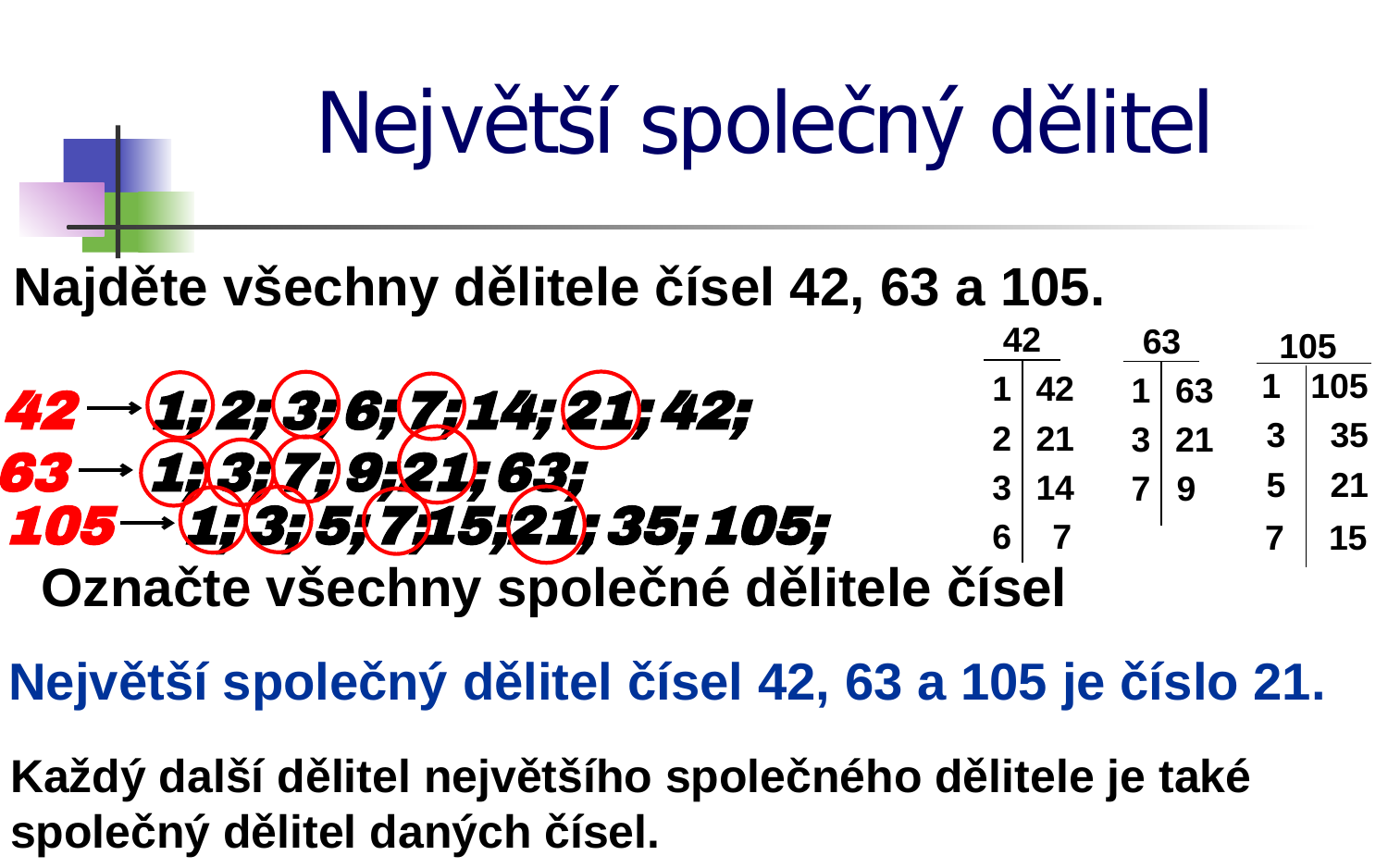

# Největší společný dělitel
Najděte všechny dělitele čísel 42, 63 a 105.
42
63
105
1
105
1
42
1
63

42
1;
2;
3;
6;
7;
14;
21;
42;
3
  35
2
21
3
21

63
1;
3;
9;
21;
63;
7;

5
  21
3
14
7
9

105
1;
3;
5;
7;
15;
21;
35;
105;
6
7
7
  15
Označte všechny společné dělitele čísel
Největší společný dělitel čísel 42, 63 a 105 je číslo 21.
Každý další dělitel největšího společného dělitele je také společný dělitel daných čísel.